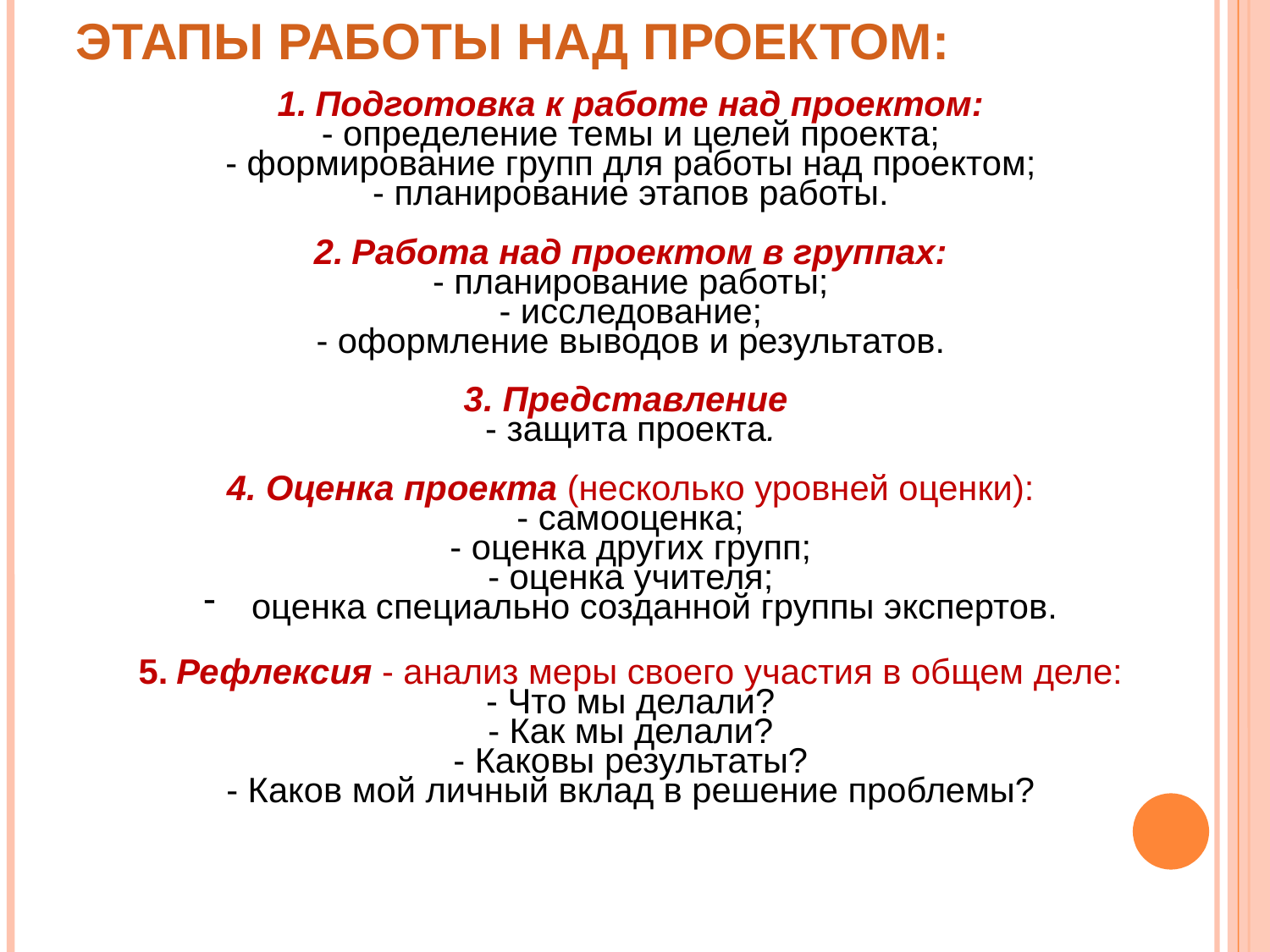

ЭТАПЫ РАБОТЫ НАД ПРОЕКТОМ:
1.	Подготовка к работе над проектом:
- определение темы и целей проекта;
- формирование групп для работы над проектом;
- планирование этапов работы.

2.	Работа над проектом в группах:
- планирование работы;
- исследование;
- оформление выводов и результатов.

3. Представление
- защита проекта.

4. Оценка проекта (несколько уровней оценки):
- самооценка;
- оценка других групп;
- оценка учителя;
оценка специально созданной группы экспертов.

5.	Рефлексия - анализ меры своего участия в общем деле:
- Что мы делали?
- Как мы делали?
- Каковы результаты?
- Каков мой личный вклад в решение проблемы?